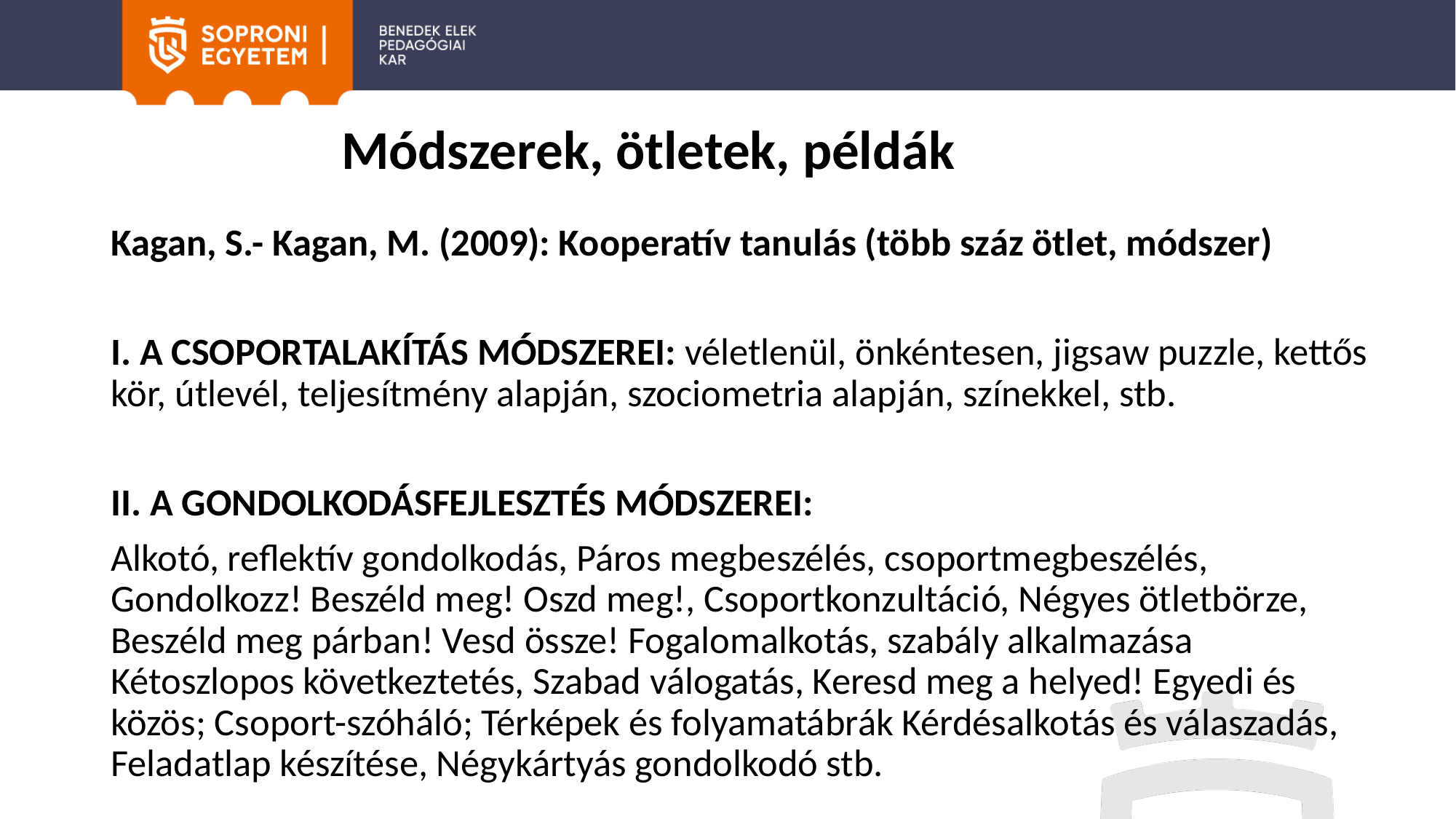

# Módszerek, ötletek, példák
Kagan, S.- Kagan, M. (2009): Kooperatív tanulás (több száz ötlet, módszer)

I. A CSOPORTALAKÍTÁS MÓDSZEREI: véletlenül, önkéntesen, jigsaw puzzle, kettős kör, útlevél, teljesítmény alapján, szociometria alapján, színekkel, stb.

II. A GONDOLKODÁSFEJLESZTÉS MÓDSZEREI:
Alkotó, reflektív gondolkodás, Páros megbeszélés, csoportmegbeszélés, Gondolkozz! Beszéld meg! Oszd meg!, Csoportkonzultáció, Négyes ötletbörze, Beszéld meg párban! Vesd össze! Fogalomalkotás, szabály alkalmazása Kétoszlopos következtetés, Szabad válogatás, Keresd meg a helyed! Egyedi és közös; Csoport-szóháló; Térképek és folyamatábrák Kérdésalkotás és válaszadás, Feladatlap készítése, Négykártyás gondolkodó stb.